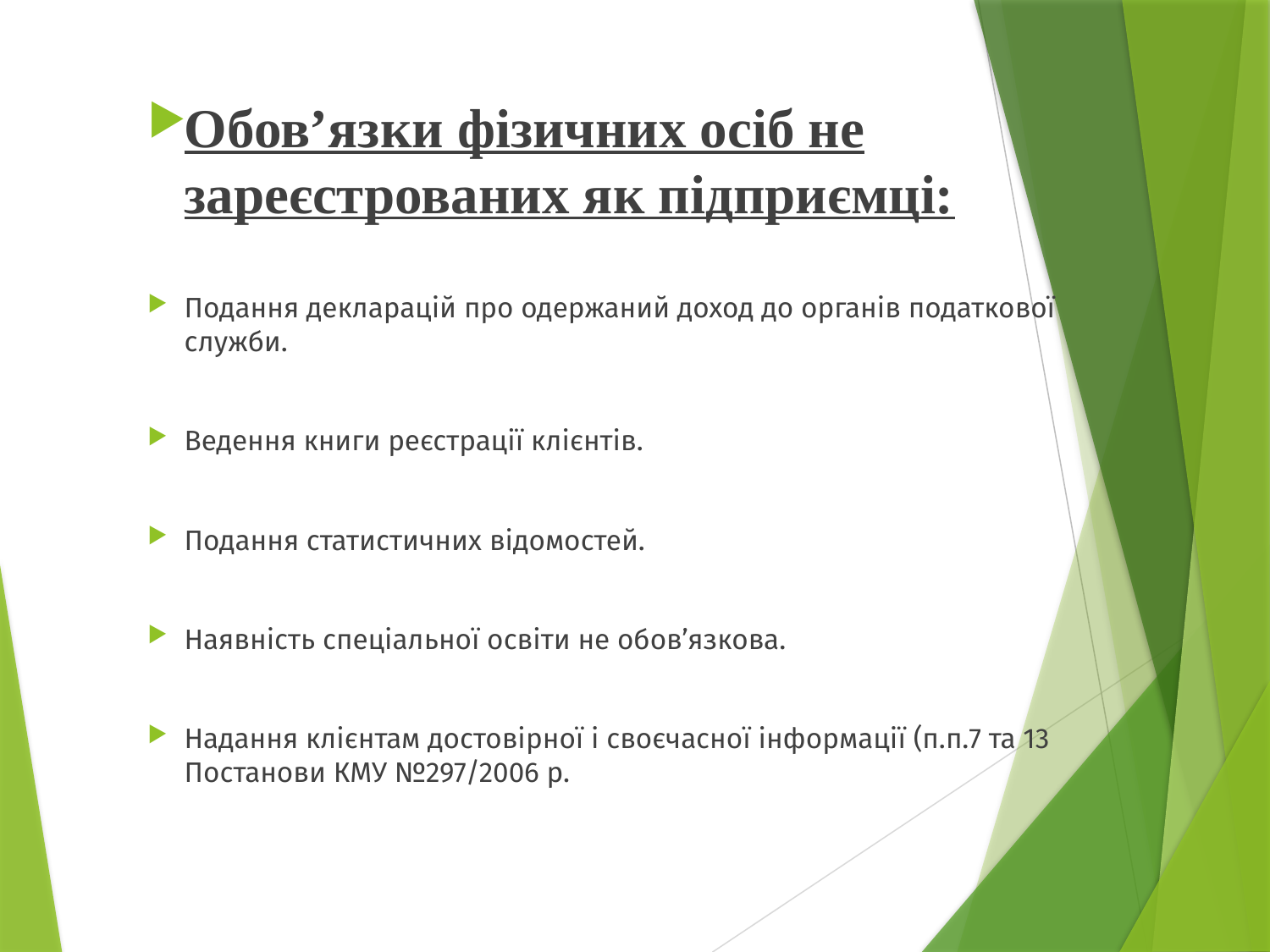

Обов’язки фізичних осіб не зареєстрованих як підприємці:

Подання декларацій про одержаний доход до органів податкової служби.

Ведення книги реєстрації клієнтів.

Подання статистичних відомостей.

Наявність спеціальної освіти не обов’язкова.

Надання клієнтам достовірної і своєчасної інформації (п.п.7 та 13 Постанови КМУ №297/2006 р.